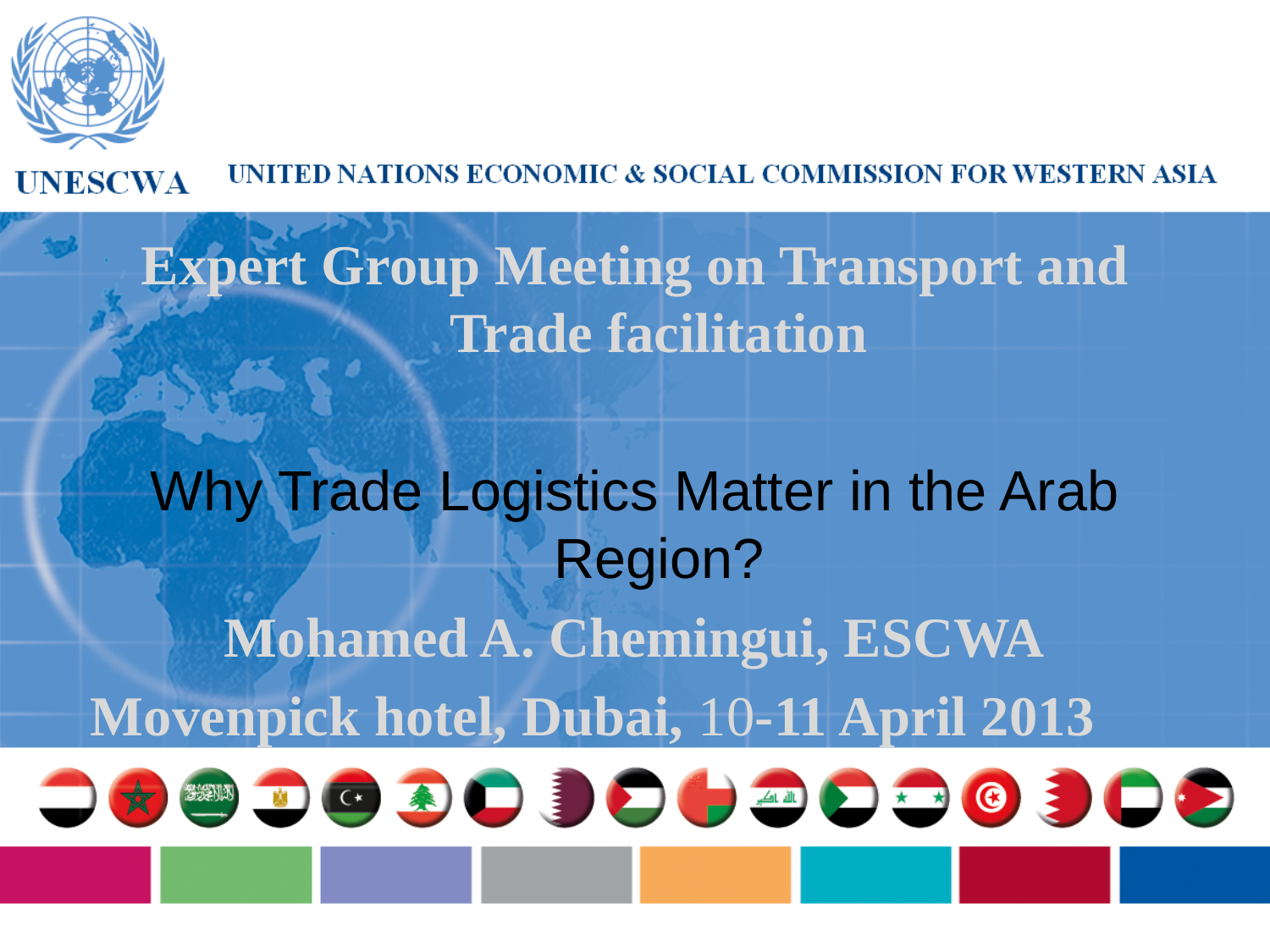

Expert Group Meeting on Transport and Trade facilitation

Why Trade Logistics Matter in the Arab Region?
Mohamed A. Chemingui, ESCWA
 Movenpick hotel, Dubai, 10-11 April 2013